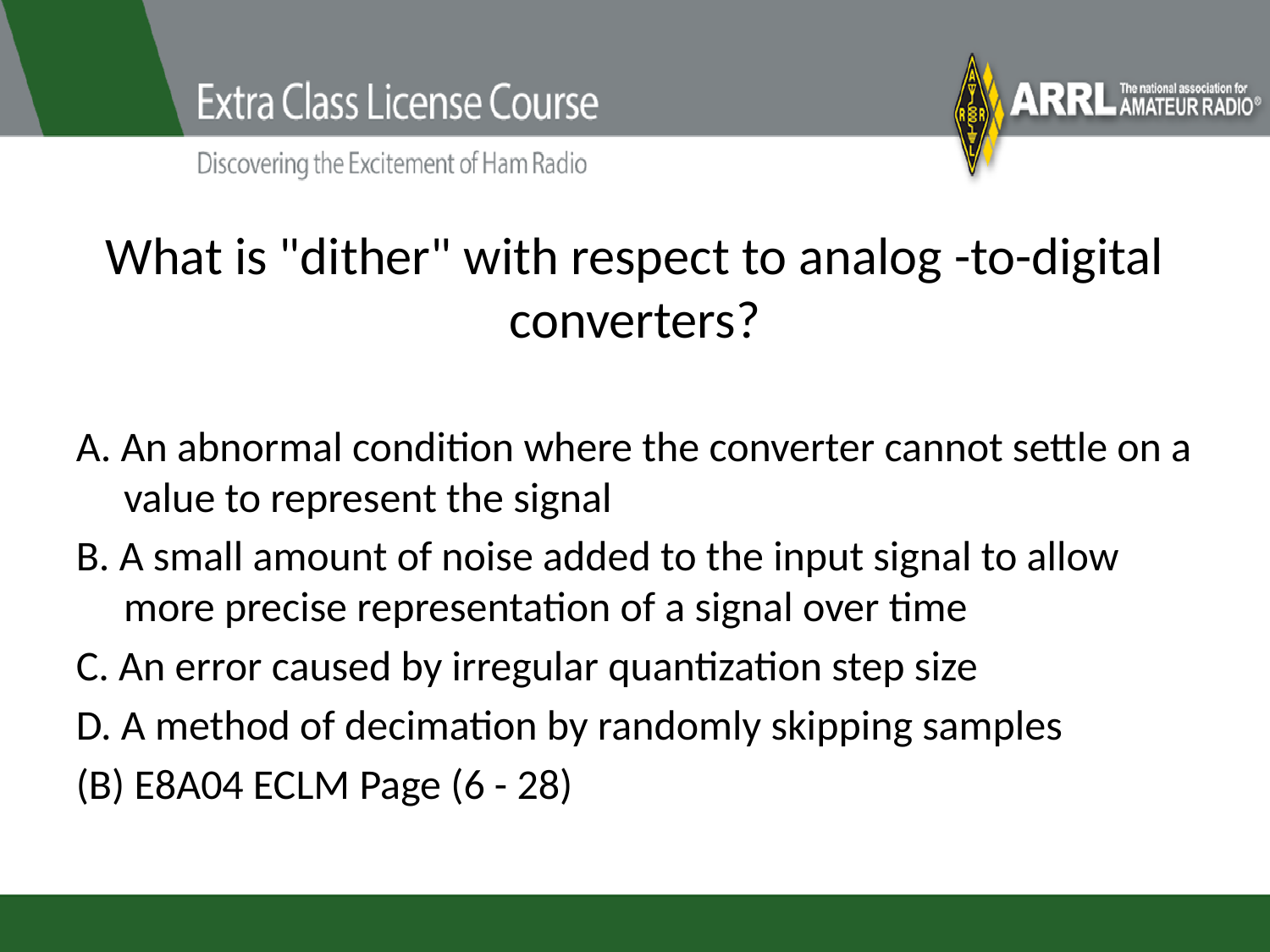

# What is "dither" with respect to analog -to-digital converters?
A. An abnormal condition where the converter cannot settle on a value to represent the signal
B. A small amount of noise added to the input signal to allow more precise representation of a signal over time
C. An error caused by irregular quantization step size
D. A method of decimation by randomly skipping samples
(B) E8A04 ECLM Page (6 - 28)